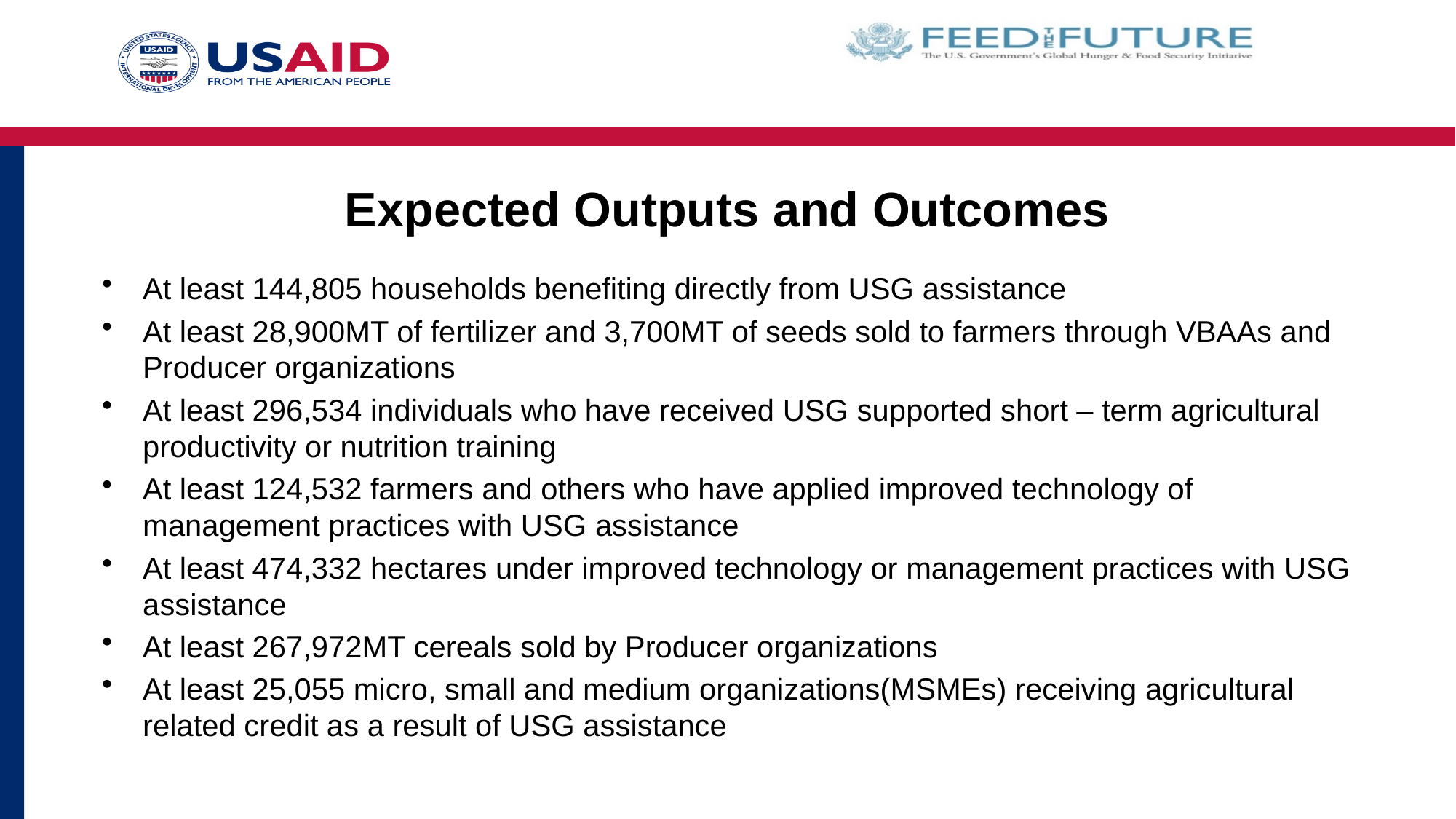

# Expected Outputs and Outcomes
At least 144,805 households benefiting directly from USG assistance
At least 28,900MT of fertilizer and 3,700MT of seeds sold to farmers through VBAAs and Producer organizations
At least 296,534 individuals who have received USG supported short – term agricultural productivity or nutrition training
At least 124,532 farmers and others who have applied improved technology of management practices with USG assistance
At least 474,332 hectares under improved technology or management practices with USG assistance
At least 267,972MT cereals sold by Producer organizations
At least 25,055 micro, small and medium organizations(MSMEs) receiving agricultural related credit as a result of USG assistance